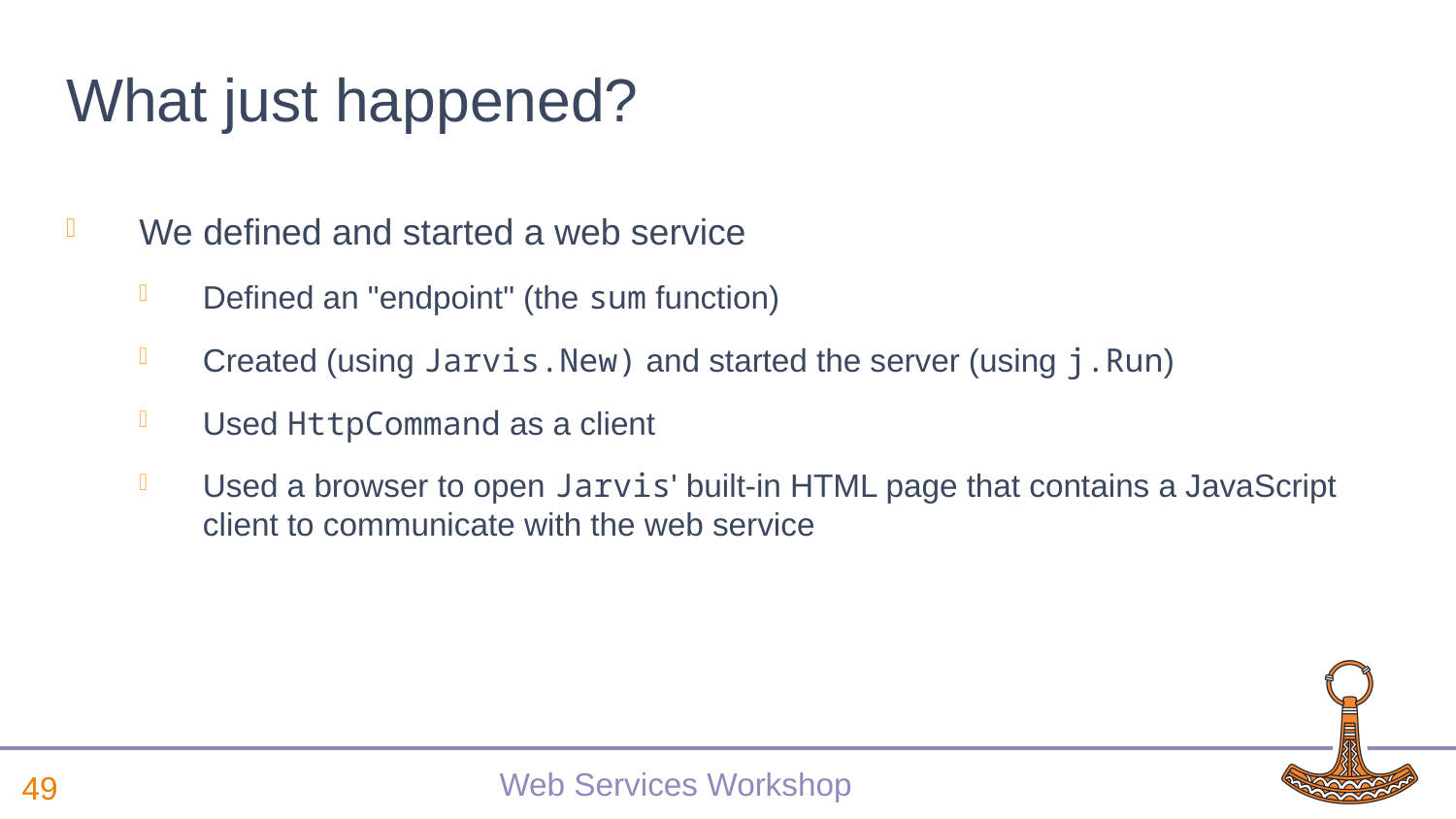

# What just happened?
We defined and started a web service
Defined an "endpoint" (the sum function)
Created (using Jarvis.New) and started the server (using j.Run)
Used HttpCommand as a client
Used a browser to open Jarvis' built-in HTML page that contains a JavaScript client to communicate with the web service